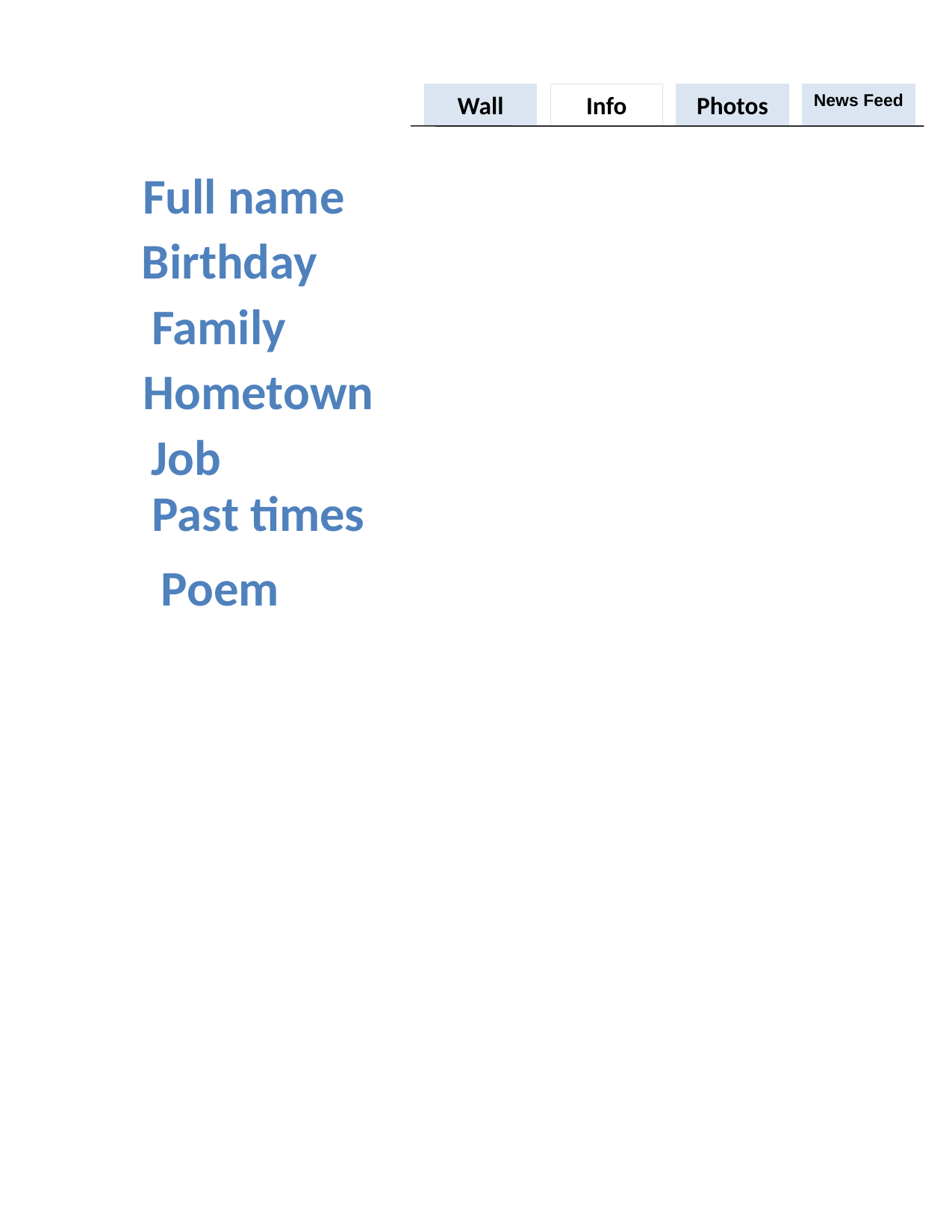

Wall
Info
Photos
News Feed
Full name
Birthday
Family
Hometown
Job
Past times
Poem